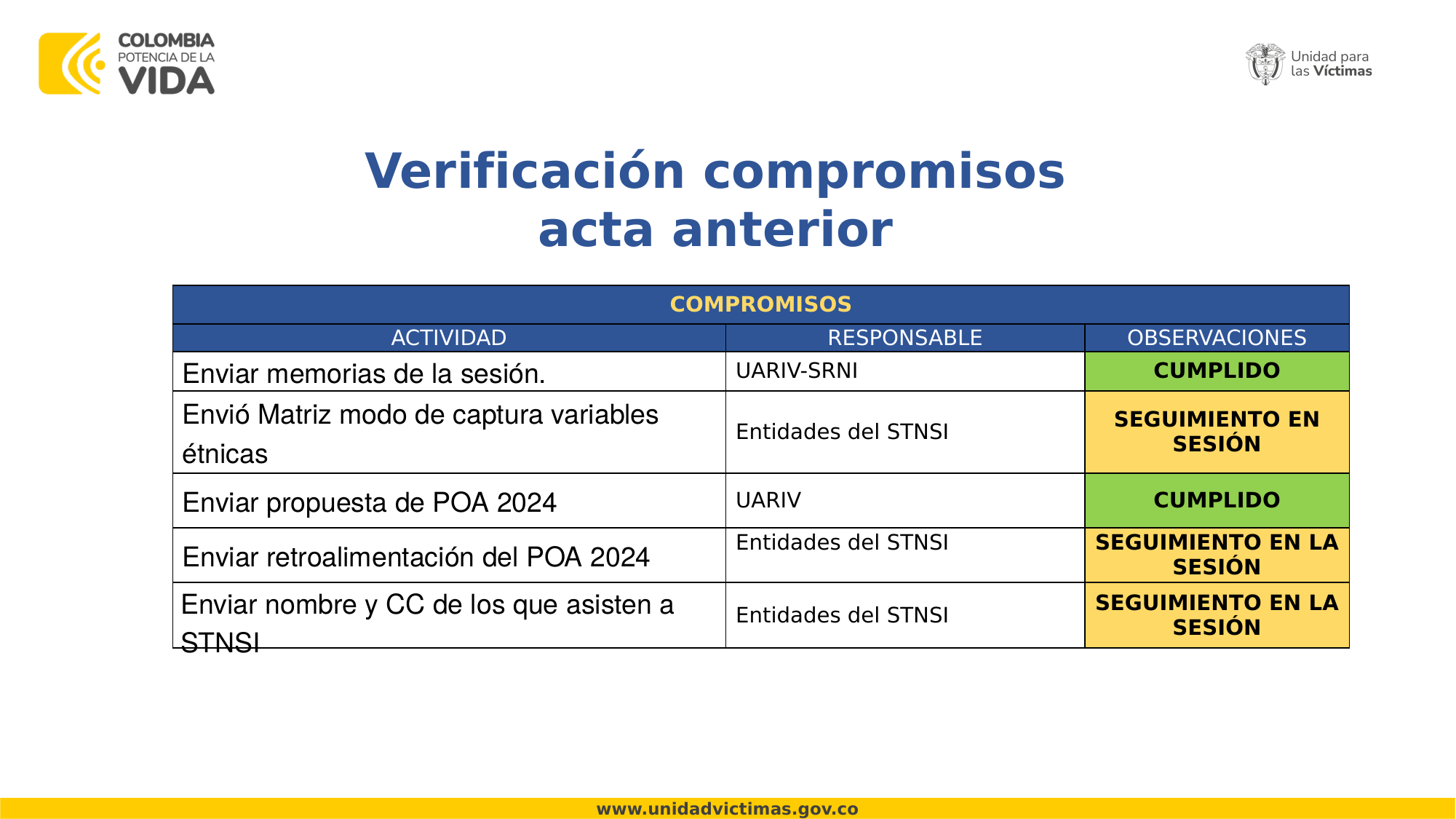

Verificación compromisos
acta anterior
| COMPROMISOS |  |  |
| --- | --- | --- |
| ACTIVIDAD | RESPONSABLE | OBSERVACIONES |
| Enviar memorias de la sesión. | UARIV-SRNI | CUMPLIDO |
| Envió Matriz modo de captura variables étnicas | Entidades del STNSI | SEGUIMIENTO EN SESIÓN |
| Enviar propuesta de POA 2024 | UARIV | CUMPLIDO |
| Enviar retroalimentación del POA 2024 | Entidades del STNSI | SEGUIMIENTO EN LA SESIÓN |
| Enviar nombre y CC de los que asisten a STNSI | Entidades del STNSI | SEGUIMIENTO EN LA SESIÓN |
www.unidadvictimas.gov.co